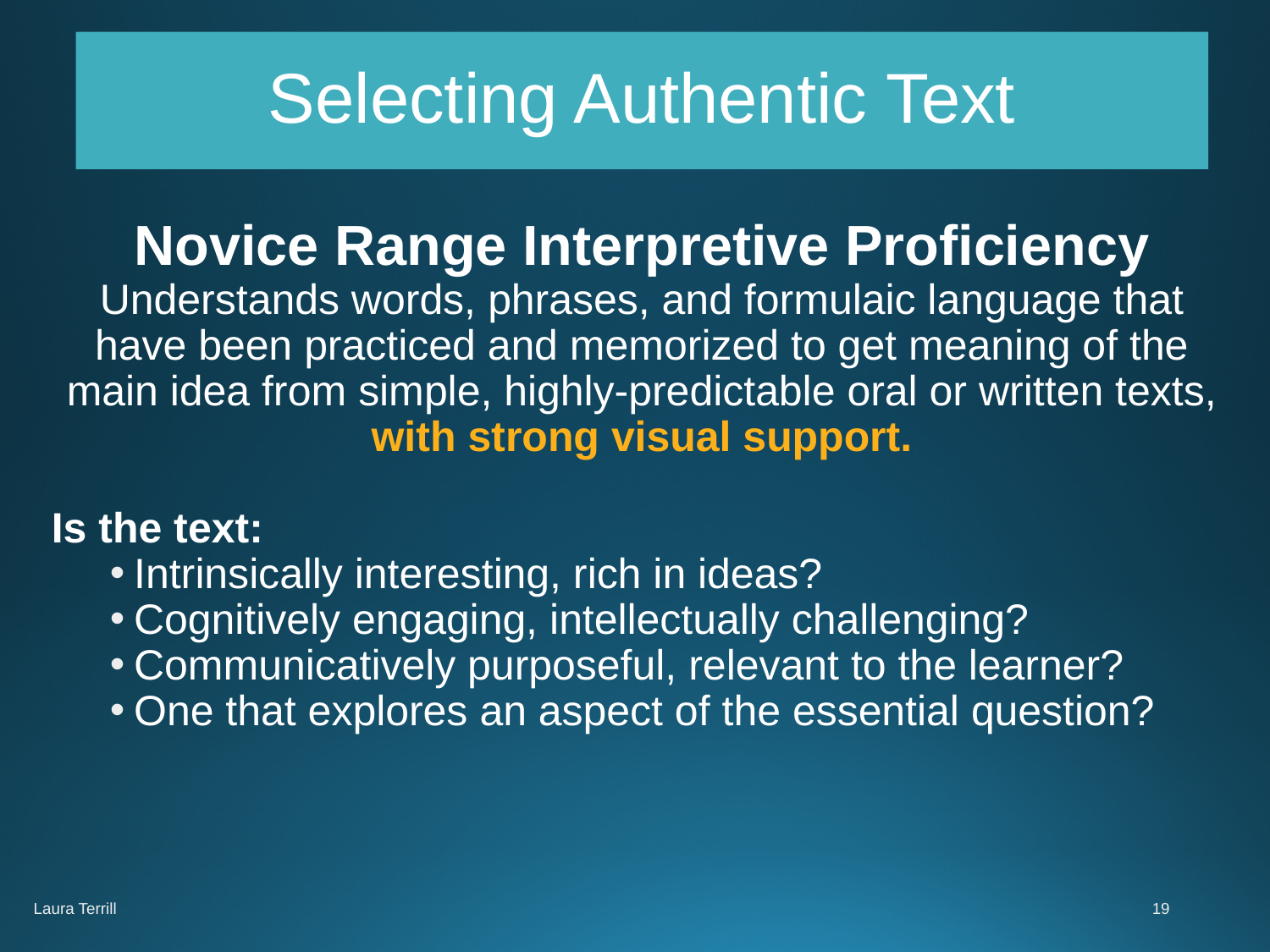

# Selecting Authentic Text
Novice Range Interpretive Proficiency
Understands words, phrases, and formulaic language that have been practiced and memorized to get meaning of the main idea from simple, highly-predictable oral or written texts,
 with strong visual support.

Is the text:
Intrinsically interesting, rich in ideas?
Cognitively engaging, intellectually challenging?
Communicatively purposeful, relevant to the learner?
One that explores an aspect of the essential question?

Laura Terrill
19